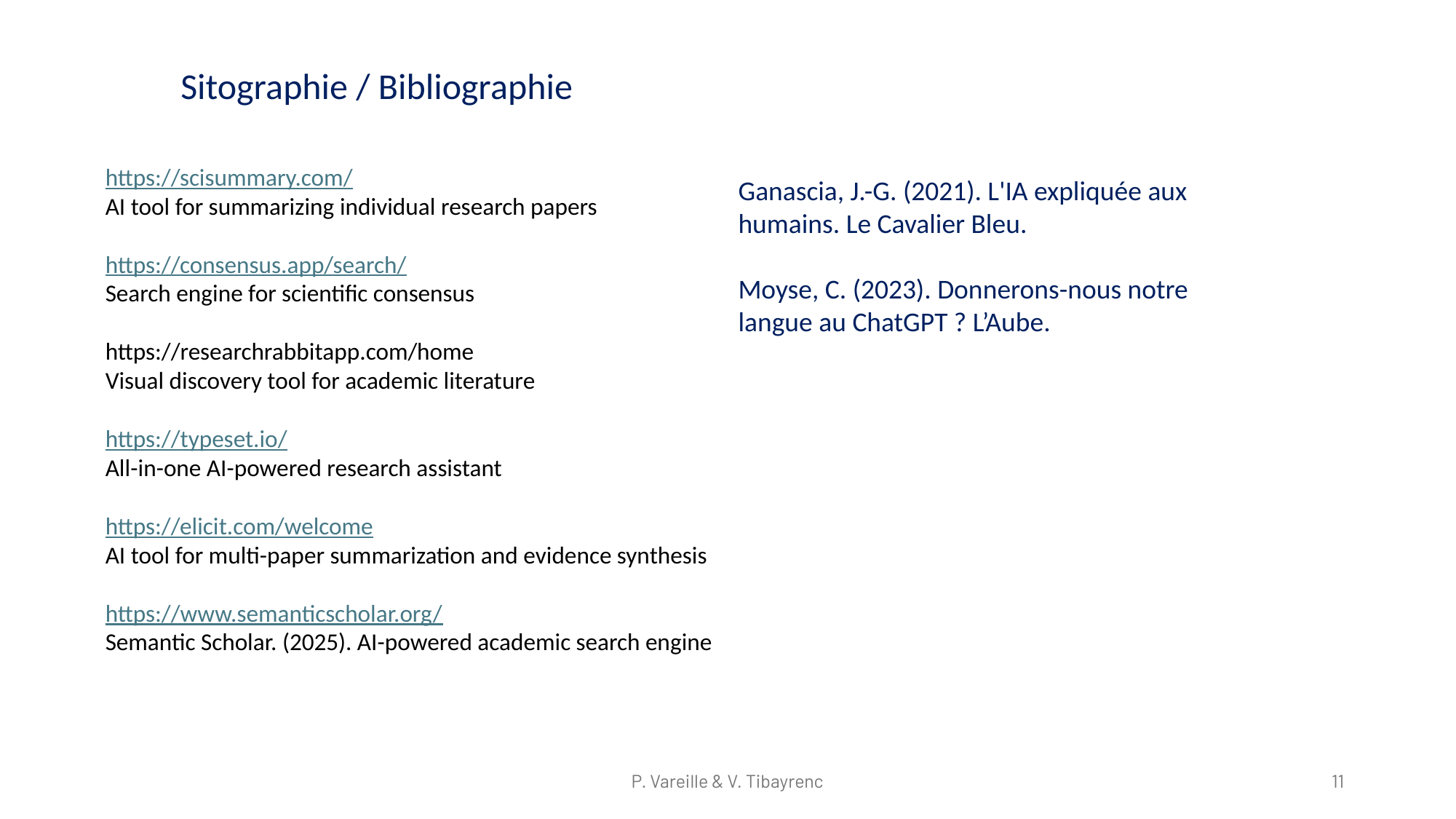

# Sitographie / Bibliographie
https://scisummary.com/
AI tool for summarizing individual research papers

https://consensus.app/search/
Search engine for scientific consensus

https://researchrabbitapp.com/home
Visual discovery tool for academic literature

https://typeset.io/
All-in-one AI-powered research assistant

https://elicit.com/welcome
AI tool for multi-paper summarization and evidence synthesis

https://www.semanticscholar.org/
Semantic Scholar. (2025). AI-powered academic search engine

Ganascia, J.-G. (2021). L'IA expliquée aux humains. Le Cavalier Bleu.

Moyse, C. (2023). Donnerons-nous notre langue au ChatGPT ? L’Aube.

P. Vareille & V. Tibayrenc
11